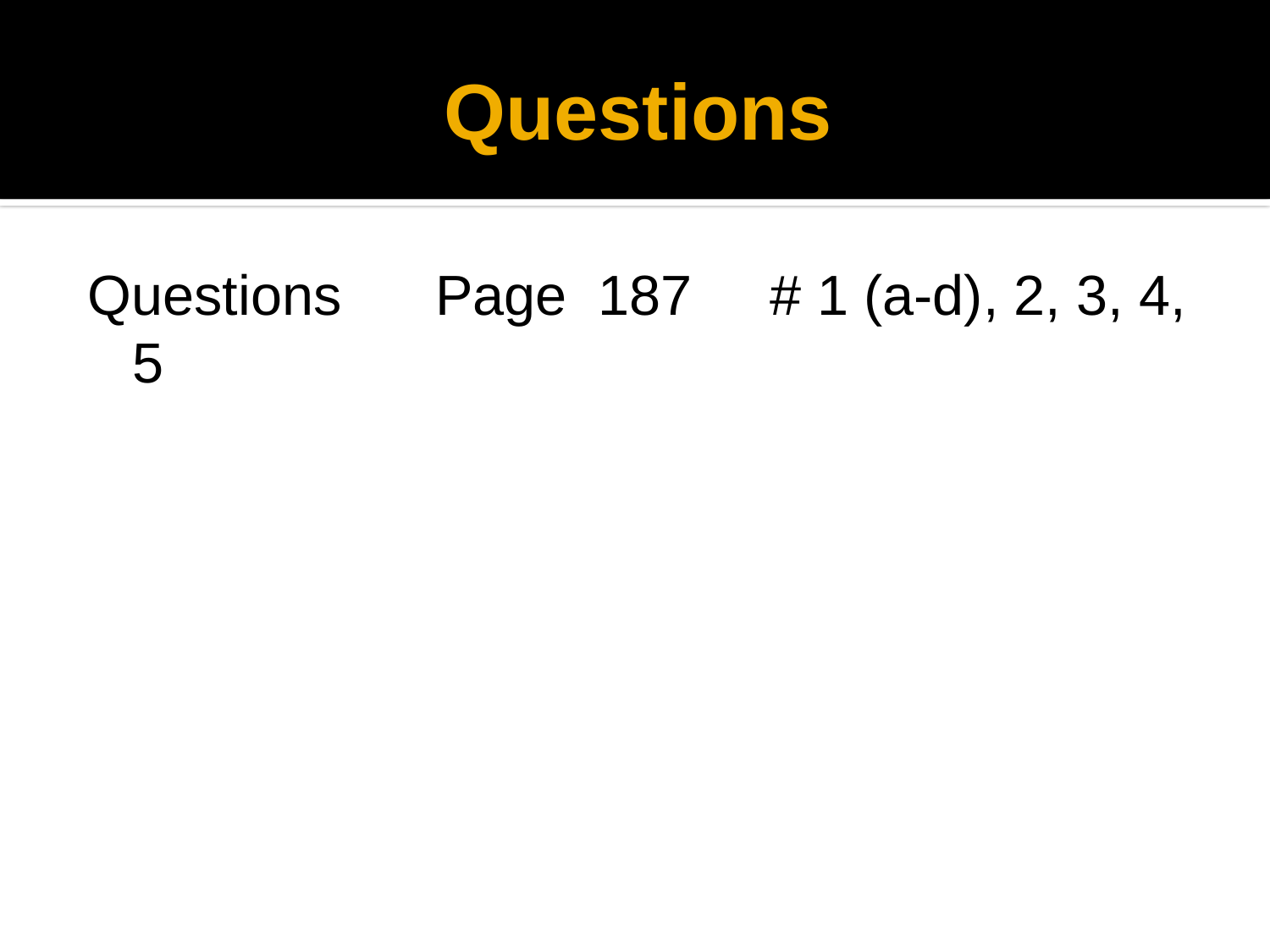

# Questions
Questions      Page  187     # 1 (a-d), 2, 3, 4, 5